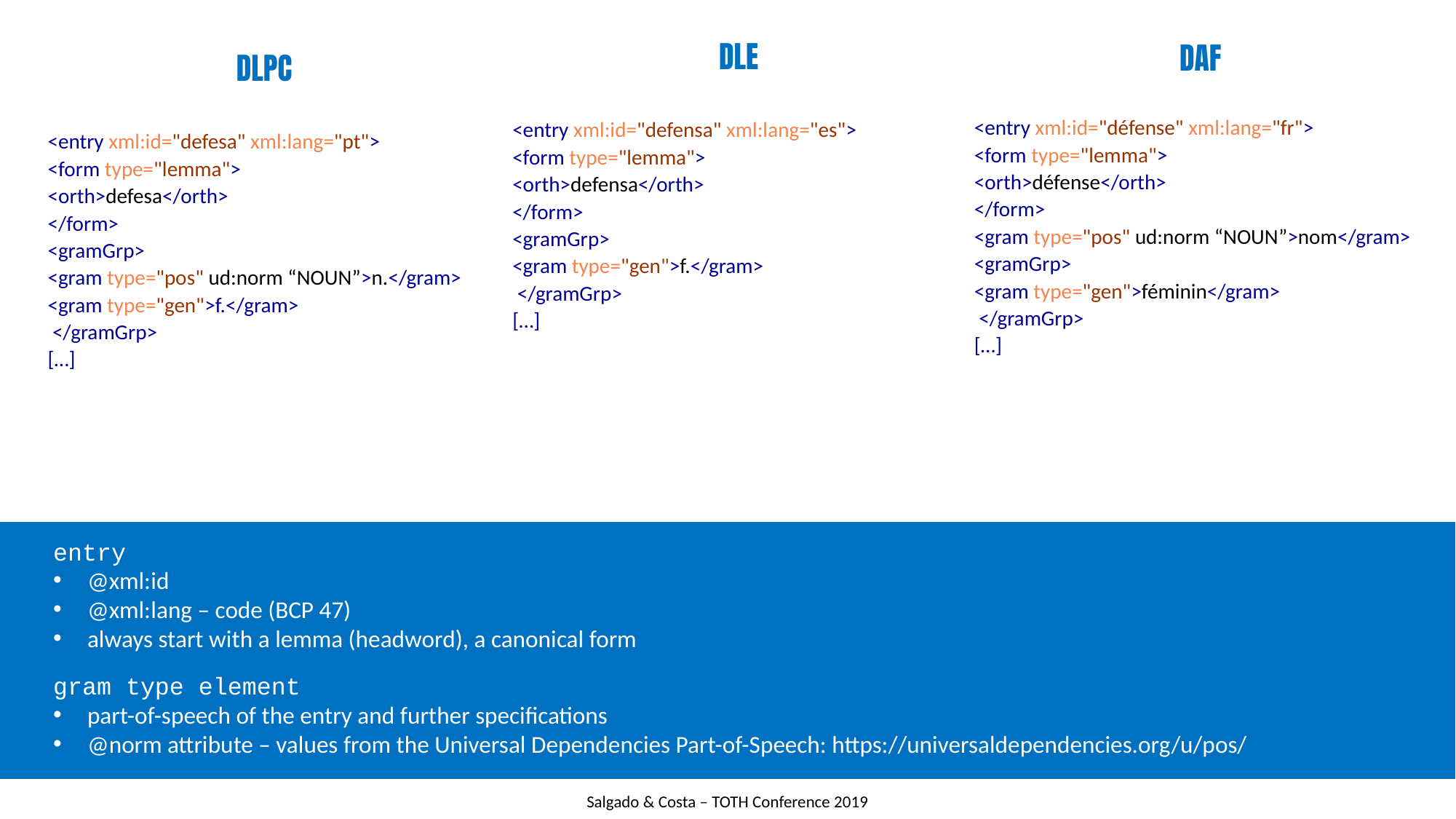

DLE

<entry xml:id="defensa" xml:lang="es">
<form type="lemma">
<orth>defensa</orth>
</form>
<gramGrp>
<gram type="gen">f.</gram>
 </gramGrp>
[…]
DAF

<entry xml:id="défense" xml:lang="fr">
<form type="lemma">
<orth>défense</orth>
</form>
<gram type="pos" ud:norm “NOUN”>nom</gram>
<gramGrp>
<gram type="gen">féminin</gram>
 </gramGrp>
[…]
DLPC

<entry xml:id="defesa" xml:lang="pt">
<form type="lemma">
<orth>defesa</orth>
</form>
<gramGrp>
<gram type="pos" ud:norm “NOUN”>n.</gram>
<gram type="gen">f.</gram>
 </gramGrp>
[…]

entry
@xml:id
@xml:lang – code (BCP 47)
always start with a lemma (headword), a canonical form

gram type element
part-of-speech of the entry and further specifications
@norm attribute – values from the Universal Dependencies Part-of-Speech: https://universaldependencies.org/u/pos/

Salgado & Costa – TOTH Conference 2019